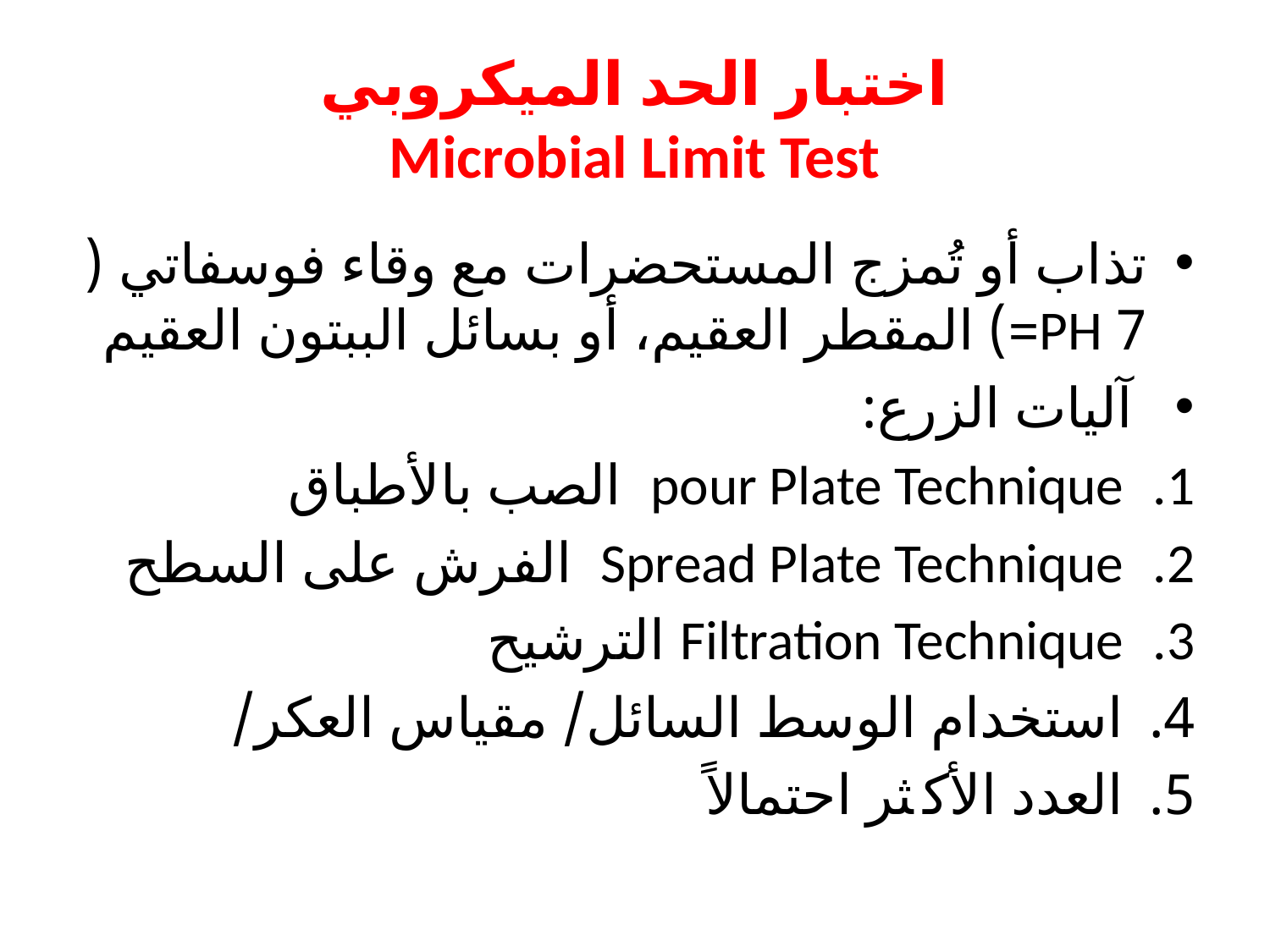

# اختبار الحد الميكروبي Microbial Limit Test
تذاب أو تُمزج المستحضرات مع وقاء فوسفاتي ( 7 PH=) المقطر العقيم، أو بسائل الببتون العقيم
 آليات الزرع:
pour Plate Technique  الصب بالأطباق
Spread Plate Technique  الفرش على السطح
Filtration Technique الترشيح
استخدام الوسط السائل/ مقياس العكر/
العدد الأكثر احتمالاً